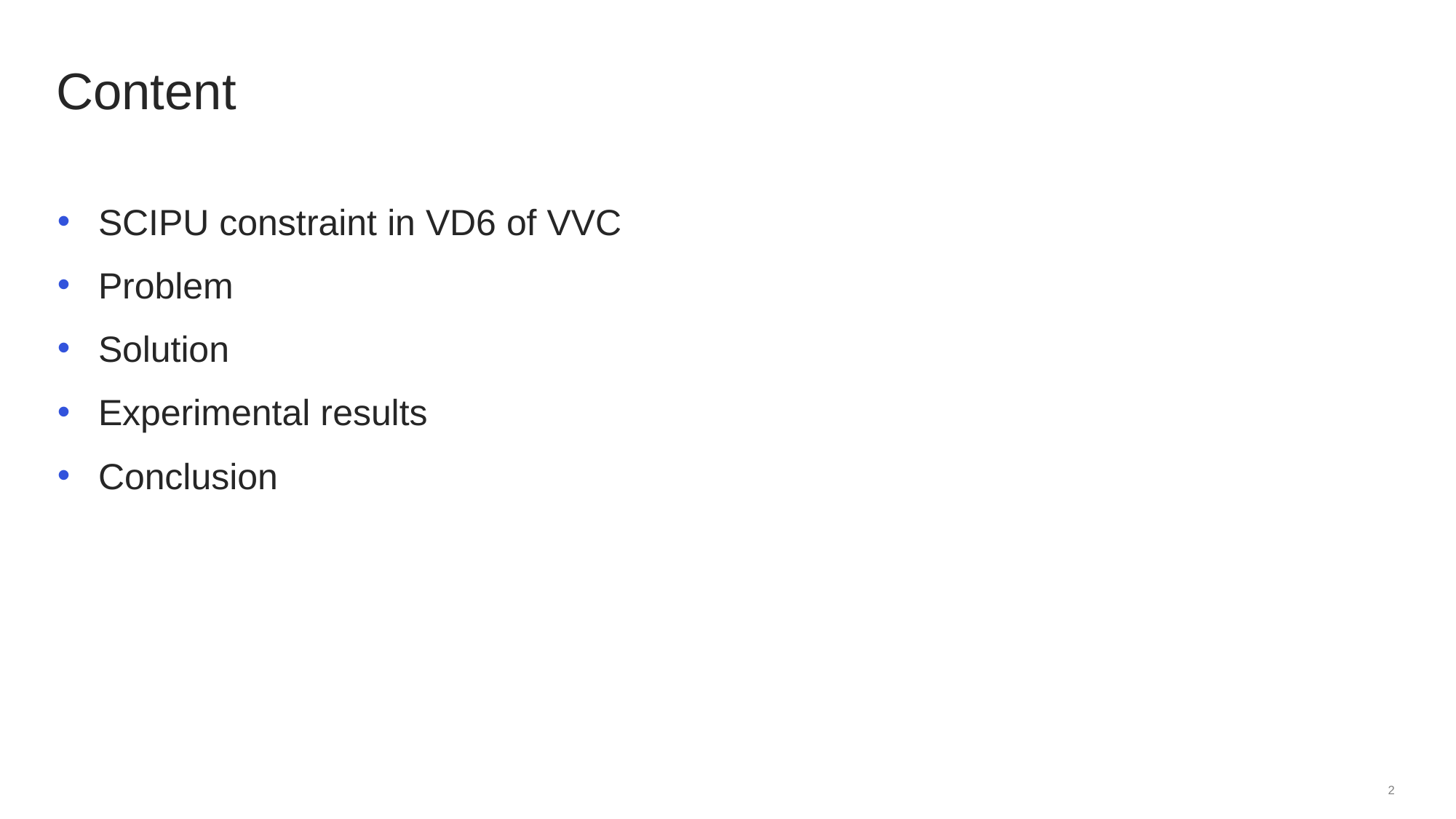

# Content

SCIPU constraint in VD6 of VVC
Problem
Solution
Experimental results
Conclusion